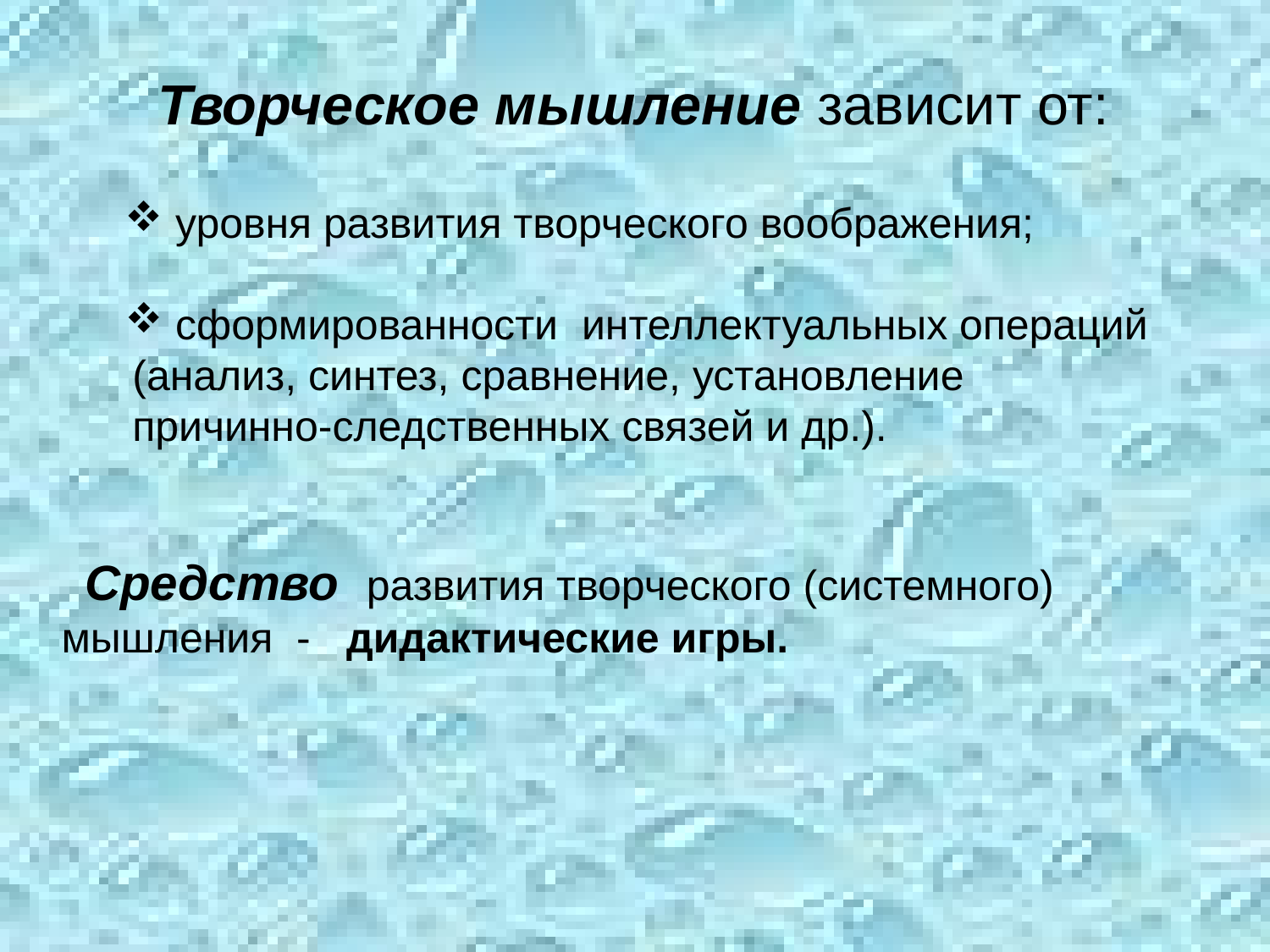

Творческое мышление зависит от:

 уровня развития творческого воображения;

 сформированности  интеллектуальных операций
      (анализ, синтез, сравнение, установление
      причинно-следственных связей и др.).

  Средство  развития творческого (системного)
мышления  -   дидактические игры.